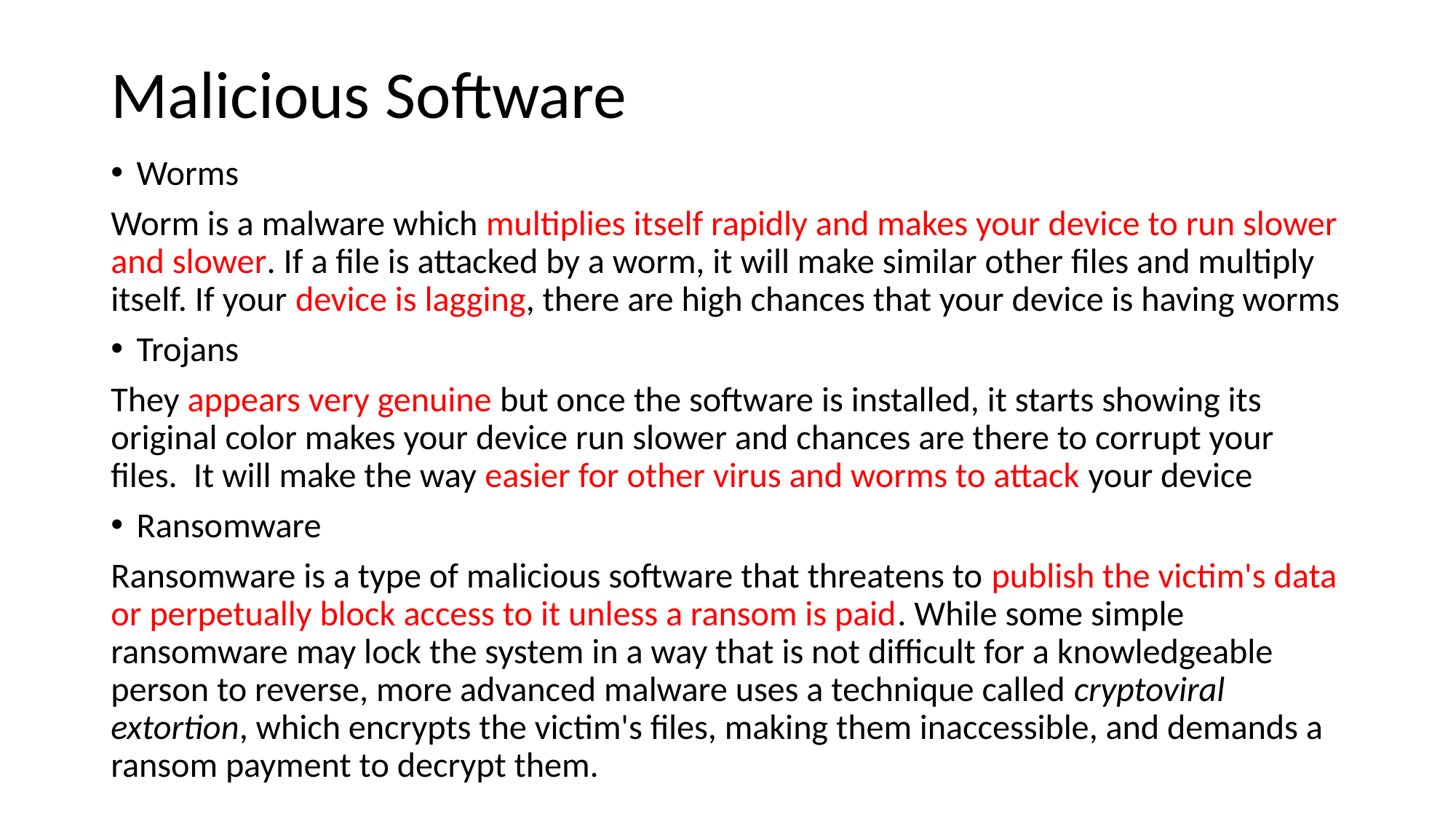

# Malicious Software
Worms
Worm is a malware which multiplies itself rapidly and makes your device to run slower and slower. If a file is attacked by a worm, it will make similar other files and multiply itself. If your device is lagging, there are high chances that your device is having worms
Trojans
They appears very genuine but once the software is installed, it starts showing its original color makes your device run slower and chances are there to corrupt your files.  It will make the way easier for other virus and worms to attack your device
Ransomware
Ransomware is a type of malicious software that threatens to publish the victim's data or perpetually block access to it unless a ransom is paid. While some simple ransomware may lock the system in a way that is not difficult for a knowledgeable person to reverse, more advanced malware uses a technique called cryptoviral extortion, which encrypts the victim's files, making them inaccessible, and demands a ransom payment to decrypt them.